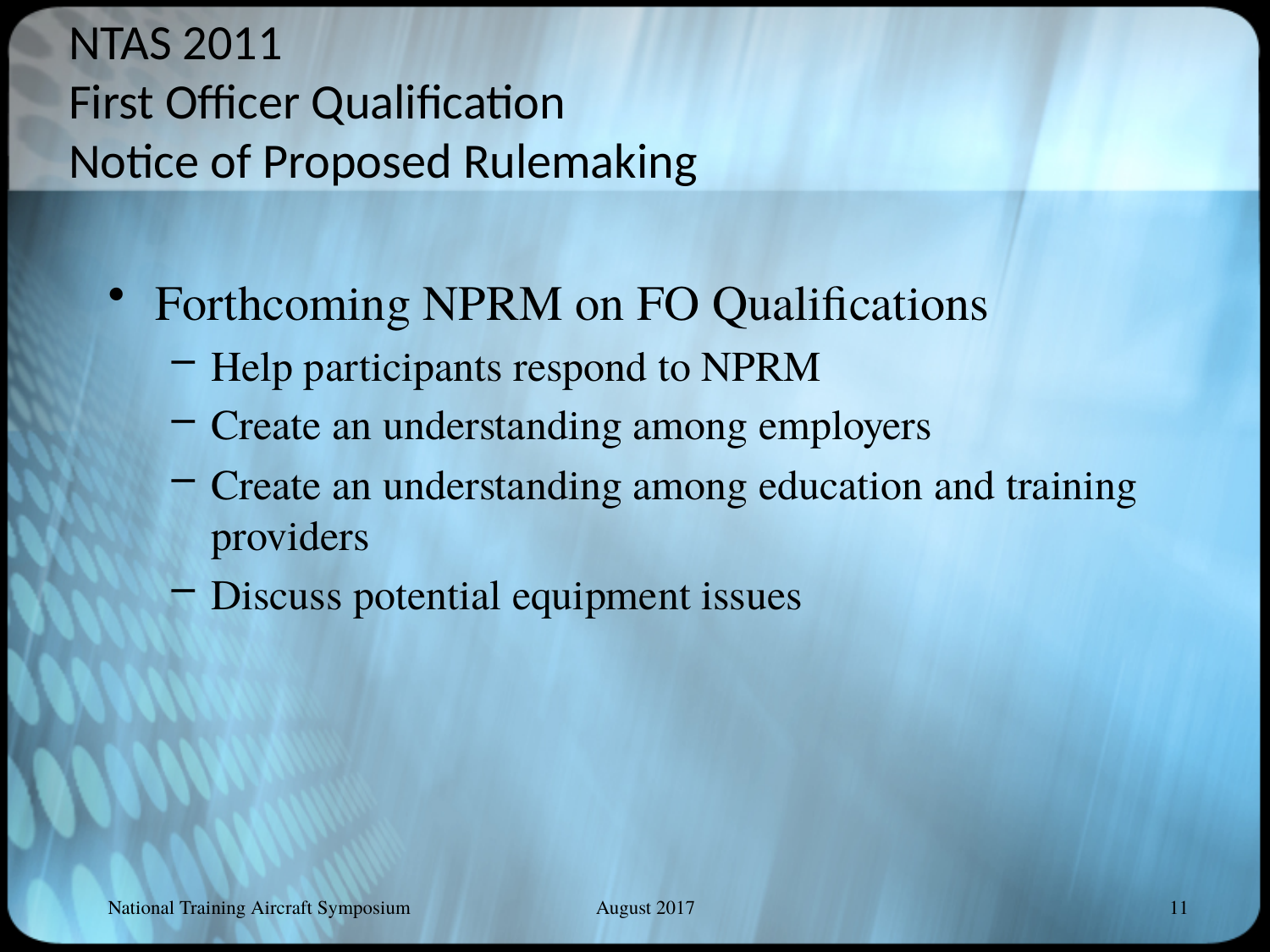

NTAS 2011
First Officer Qualification
Notice of Proposed Rulemaking
#
Forthcoming NPRM on FO Qualifications
Help participants respond to NPRM
Create an understanding among employers
Create an understanding among education and training providers
Discuss potential equipment issues

National Training Aircraft Symposium
August 2017
11